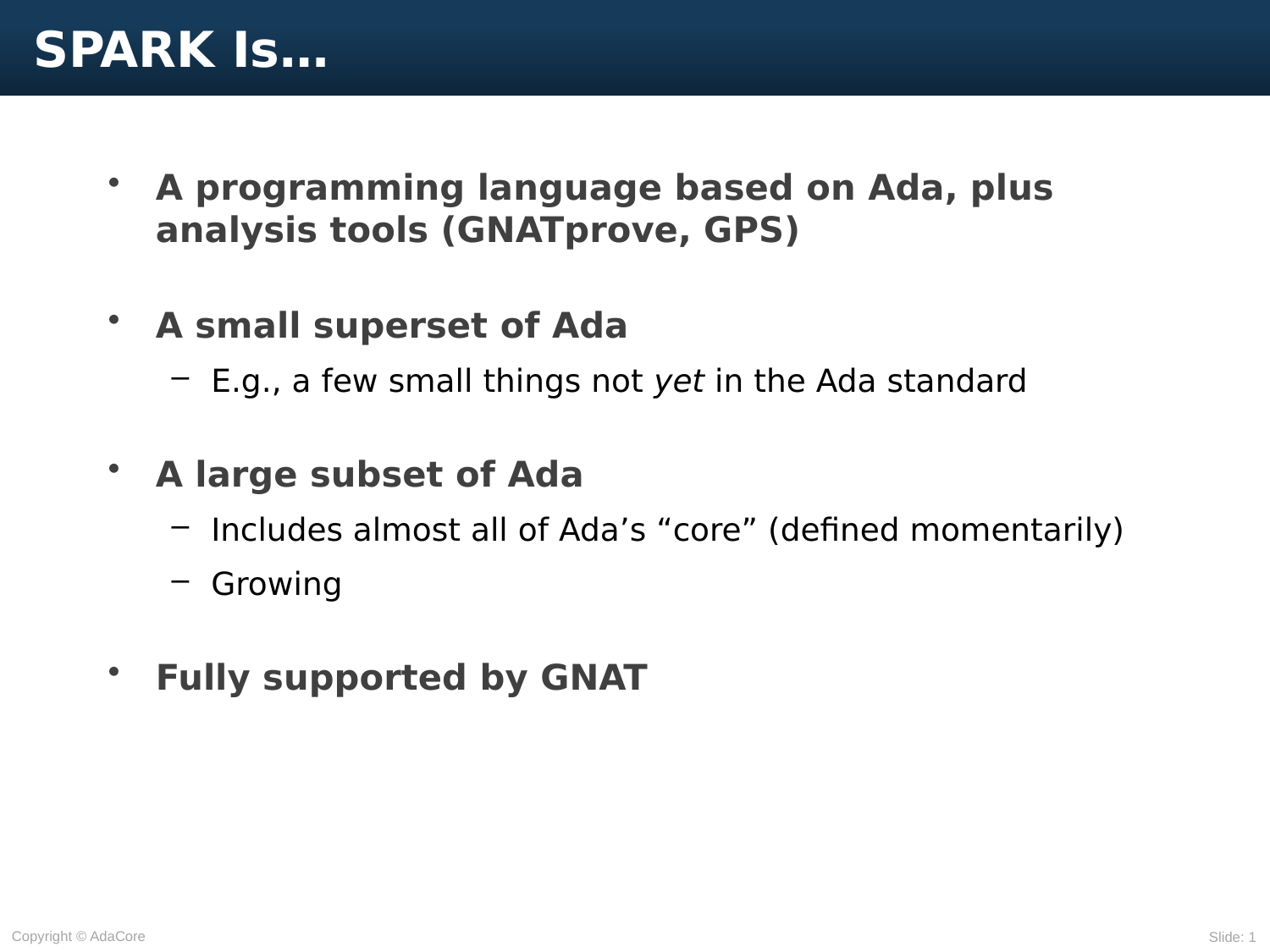

# SPARK Is…
A programming language based on Ada, plus analysis tools (GNATprove, GPS)
A small superset of Ada
E.g., a few small things not yet in the Ada standard
A large subset of Ada
Includes almost all of Ada’s “core” (defined momentarily)
Growing
Fully supported by GNAT